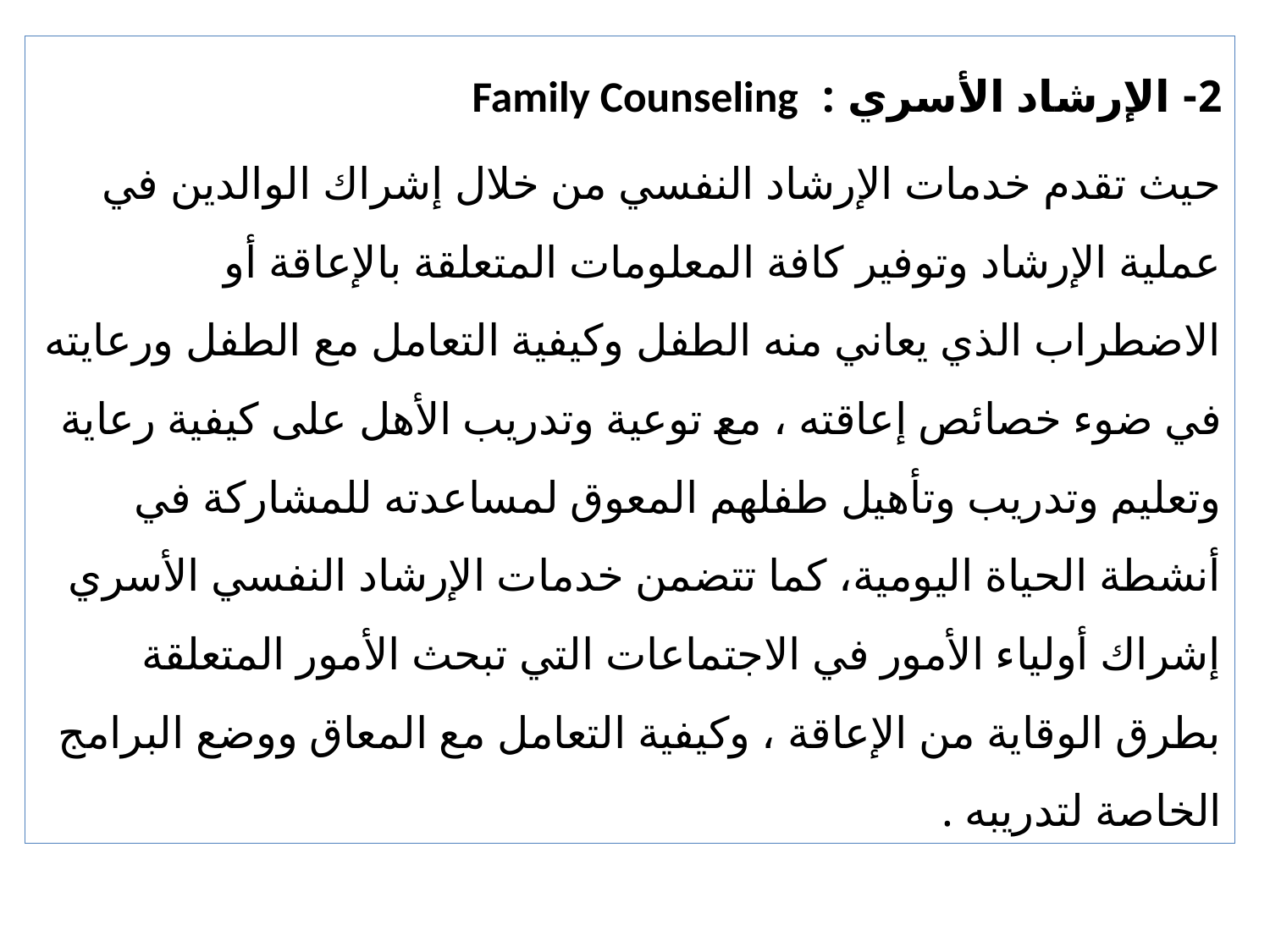

2- الإرشاد الأسري :  Family Counseling
حيث تقدم خدمات الإرشاد النفسي من خلال إشراك الوالدين في عملية الإرشاد وتوفير كافة المعلومات المتعلقة بالإعاقة أو الاضطراب الذي يعاني منه الطفل وكيفية التعامل مع الطفل ورعايته في ضوء خصائص إعاقته ، مع توعية وتدريب الأهل على كيفية رعاية وتعليم وتدريب وتأهيل طفلهم المعوق لمساعدته للمشاركة في أنشطة الحياة اليومية، كما تتضمن خدمات الإرشاد النفسي الأسري إشراك أولياء الأمور في الاجتماعات التي تبحث الأمور المتعلقة بطرق الوقاية من الإعاقة ، وكيفية التعامل مع المعاق ووضع البرامج الخاصة لتدريبه .